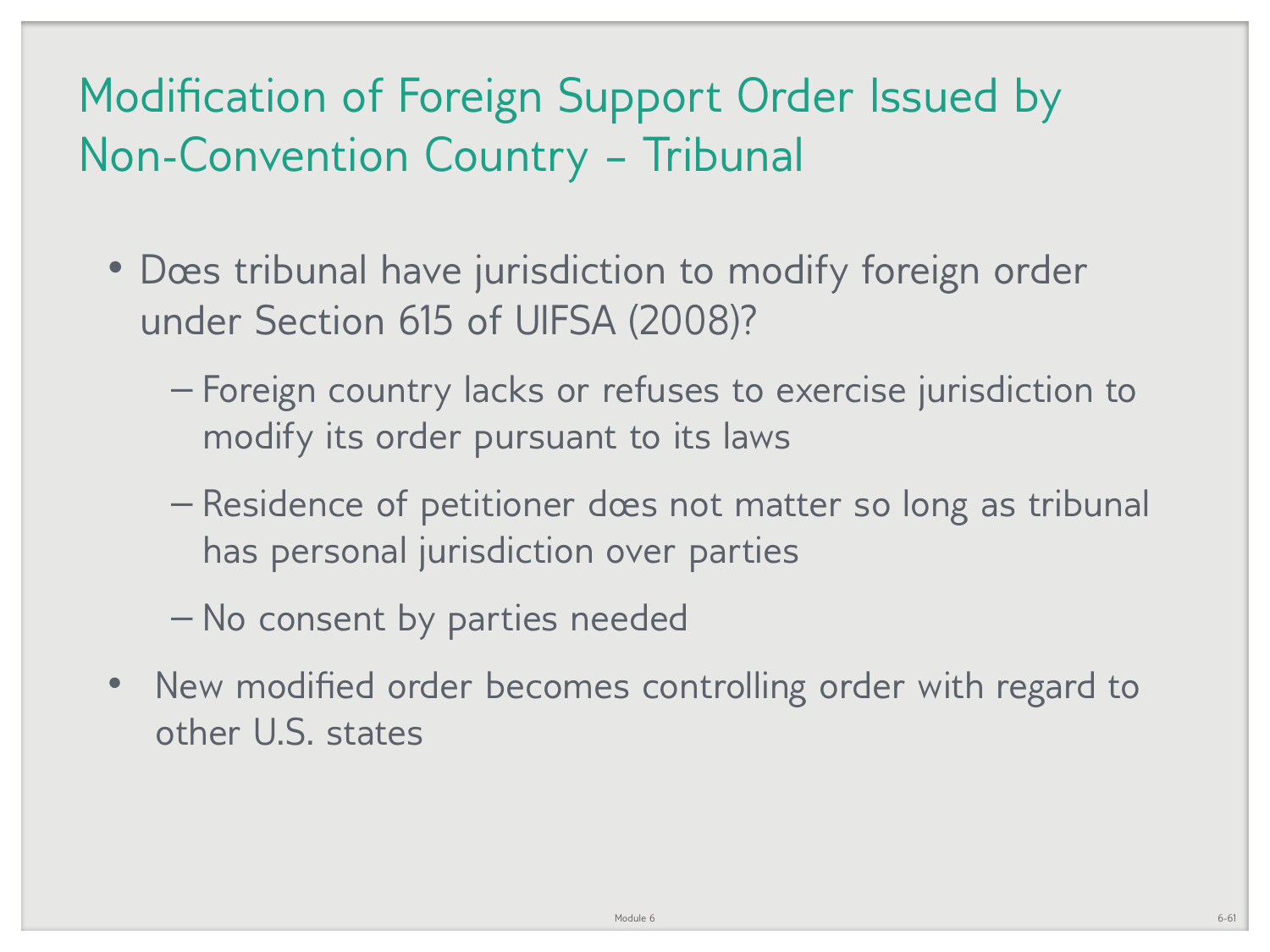

# Modification of Foreign Support Order Issued by Non-Convention Country – Tribunal
Does tribunal have jurisdiction to modify foreign order under Section 615 of UIFSA (2008)?
Foreign country lacks or refuses to exercise jurisdiction to modify its order pursuant to its laws
Residence of petitioner does not matter so long as tribunal has personal jurisdiction over parties
No consent by parties needed
New modified order becomes controlling order with regard to other U.S. states

Module 6
6-61